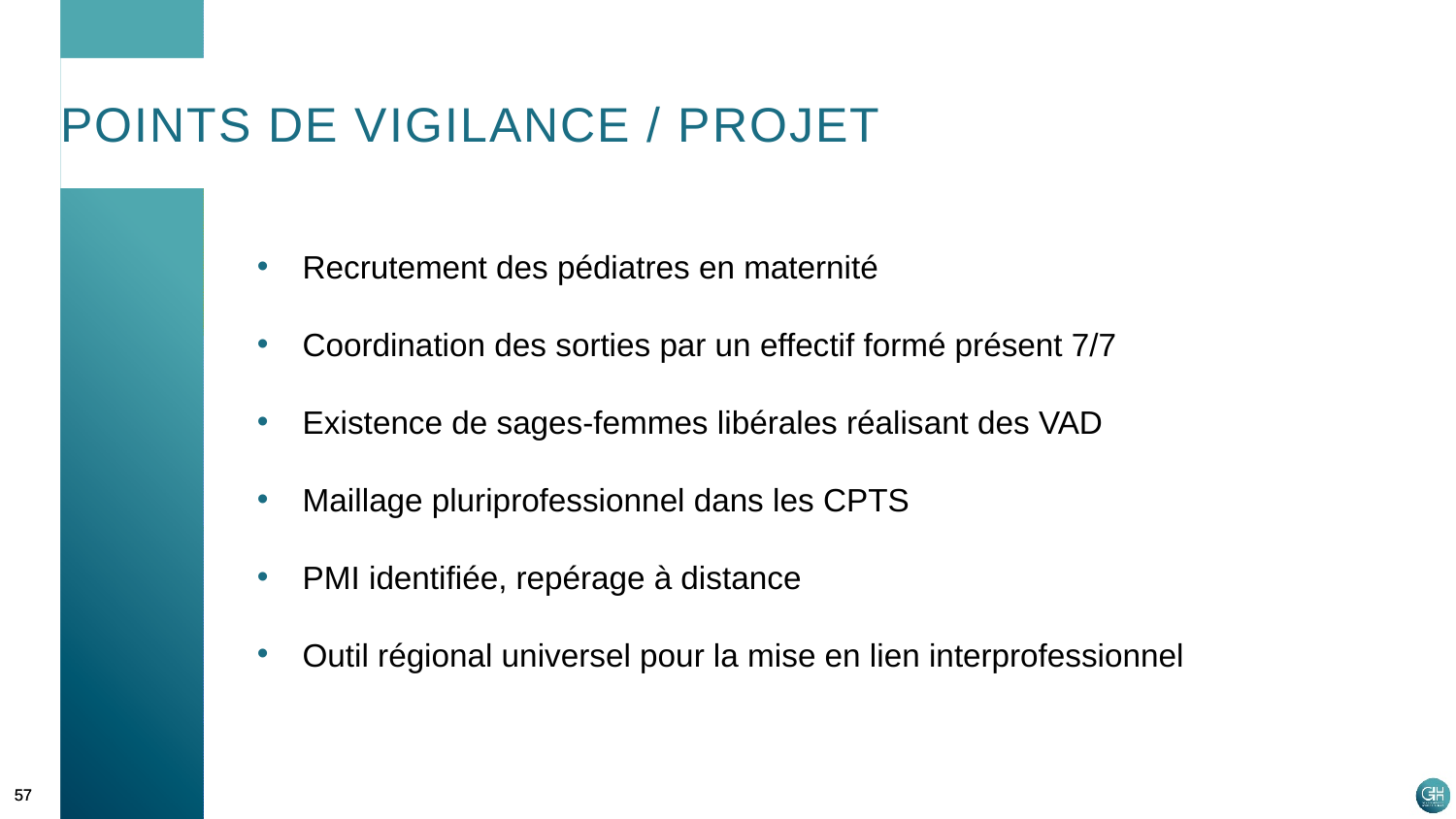

# Points de vigilance / PROJET
Recrutement des pédiatres en maternité

Coordination des sorties par un effectif formé présent 7/7

Existence de sages-femmes libérales réalisant des VAD

Maillage pluriprofessionnel dans les CPTS

PMI identifiée, repérage à distance

Outil régional universel pour la mise en lien interprofessionnel